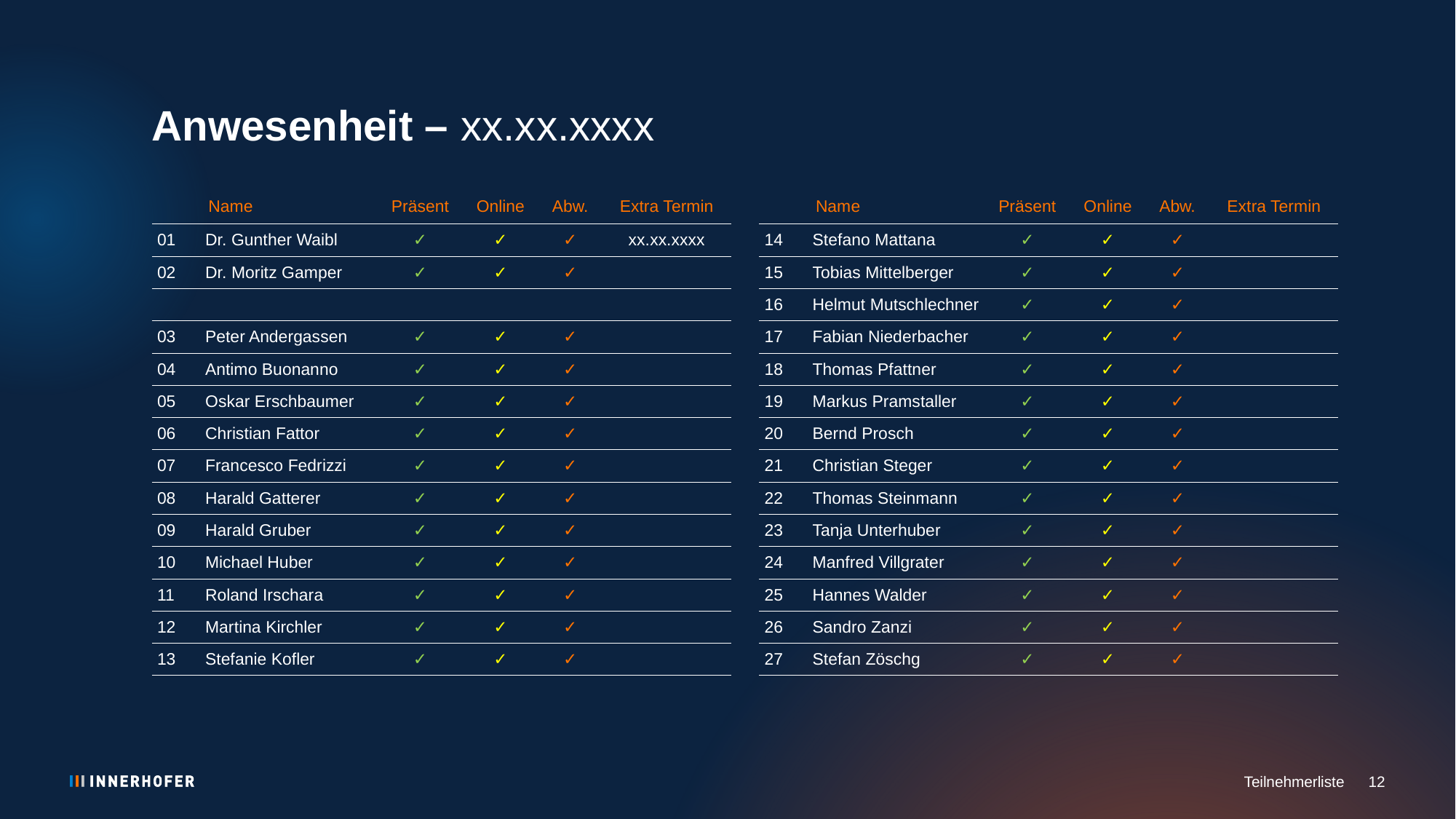

# Anwesenheit – xx.xx.xxxx
|  | Name | Präsent | Online | Abw. | Extra Termin |
| --- | --- | --- | --- | --- | --- |
| 01 | Dr. Gunther Waibl | ✓ | ✓ | ✓ | xx.xx.xxxx |
| 02 | Dr. Moritz Gamper | ✓ | ✓ | ✓ |  |
|  |  |  |  |  |  |
| 03 | Peter Andergassen | ✓ | ✓ | ✓ |  |
| 04 | Antimo Buonanno | ✓ | ✓ | ✓ |  |
| 05 | Oskar Erschbaumer | ✓ | ✓ | ✓ |  |
| 06 | Christian Fattor | ✓ | ✓ | ✓ |  |
| 07 | Francesco Fedrizzi | ✓ | ✓ | ✓ |  |
| 08 | Harald Gatterer | ✓ | ✓ | ✓ |  |
| 09 | Harald Gruber | ✓ | ✓ | ✓ |  |
| 10 | Michael Huber | ✓ | ✓ | ✓ |  |
| 11 | Roland Irschara | ✓ | ✓ | ✓ |  |
| 12 | Martina Kirchler | ✓ | ✓ | ✓ |  |
| 13 | Stefanie Kofler | ✓ | ✓ | ✓ |  |
|  | Name | Präsent | Online | Abw. | Extra Termin |
| --- | --- | --- | --- | --- | --- |
| 14 | Stefano Mattana | ✓ | ✓ | ✓ |  |
| 15 | Tobias Mittelberger | ✓ | ✓ | ✓ |  |
| 16 | Helmut Mutschlechner | ✓ | ✓ | ✓ |  |
| 17 | Fabian Niederbacher | ✓ | ✓ | ✓ |  |
| 18 | Thomas Pfattner | ✓ | ✓ | ✓ |  |
| 19 | Markus Pramstaller | ✓ | ✓ | ✓ |  |
| 20 | Bernd Prosch | ✓ | ✓ | ✓ |  |
| 21 | Christian Steger | ✓ | ✓ | ✓ |  |
| 22 | Thomas Steinmann | ✓ | ✓ | ✓ |  |
| 23 | Tanja Unterhuber | ✓ | ✓ | ✓ |  |
| 24 | Manfred Villgrater | ✓ | ✓ | ✓ |  |
| 25 | Hannes Walder | ✓ | ✓ | ✓ |  |
| 26 | Sandro Zanzi | ✓ | ✓ | ✓ |  |
| 27 | Stefan Zöschg | ✓ | ✓ | ✓ |  |
Teilnehmerliste
12